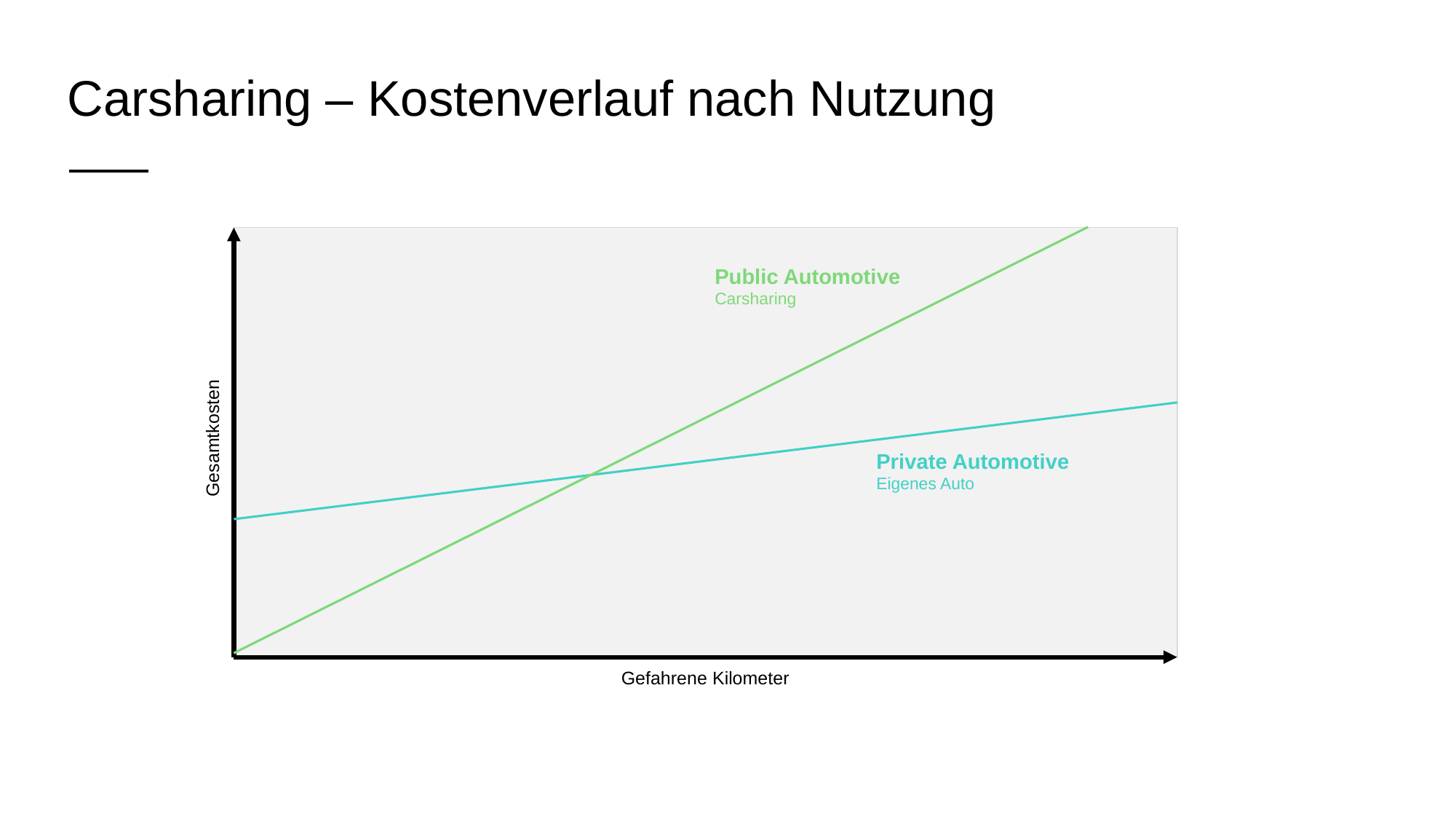

# Carsharing – Kostenverlauf nach Nutzung

Public Automotive
Carsharing
Gesamtkosten
Private Automotive
Eigenes Auto
Gefahrene Kilometer